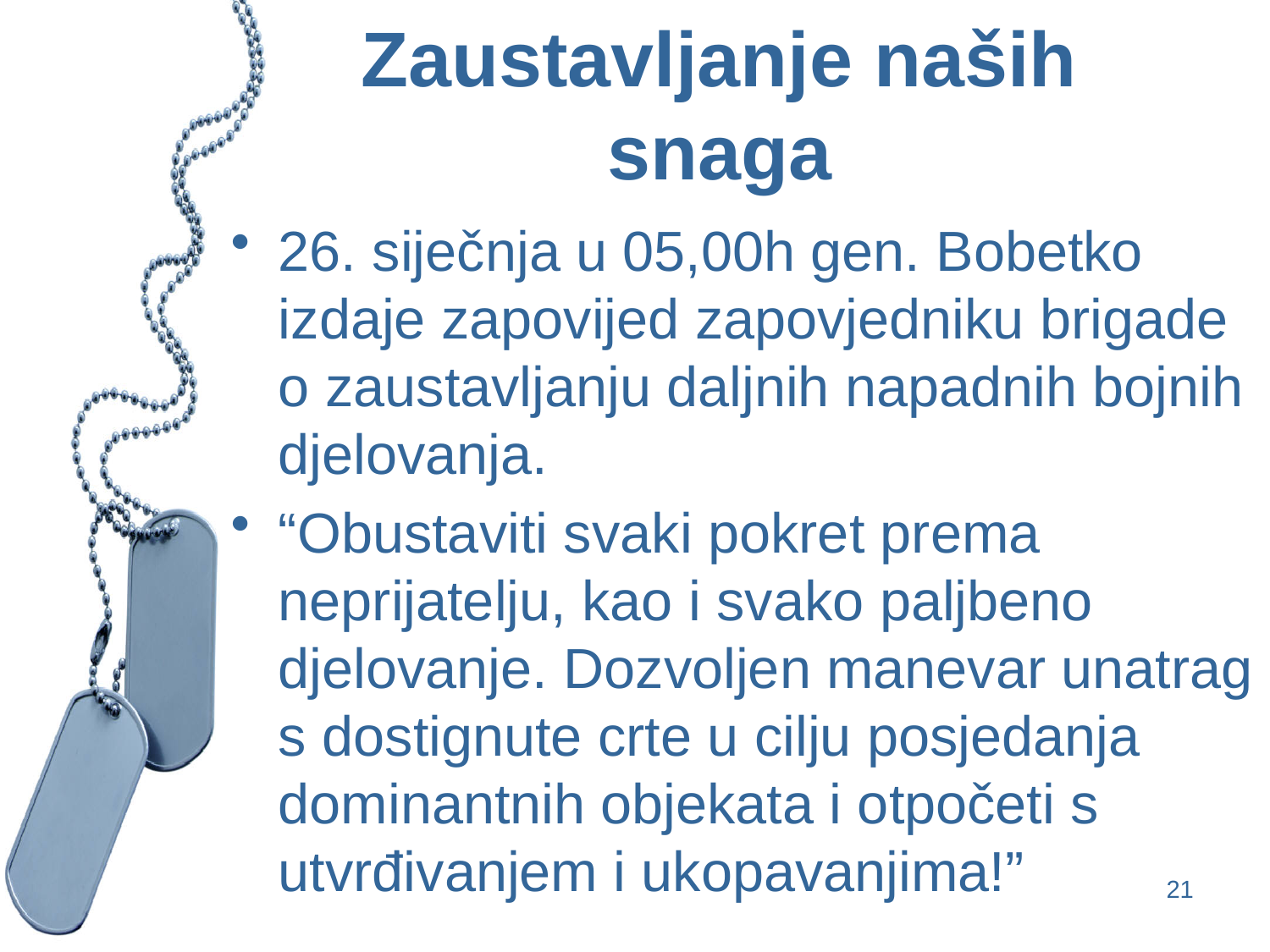

# Zaustavljanje naših snaga
26. siječnja u 05,00h gen. Bobetko izdaje zapovijed zapovjedniku brigade o zaustavljanju daljnih napadnih bojnih djelovanja.
“Obustaviti svaki pokret prema neprijatelju, kao i svako paljbeno djelovanje. Dozvoljen manevar unatrag s dostignute crte u cilju posjedanja dominantnih objekata i otpočeti s utvrđivanjem i ukopavanjima!”
21